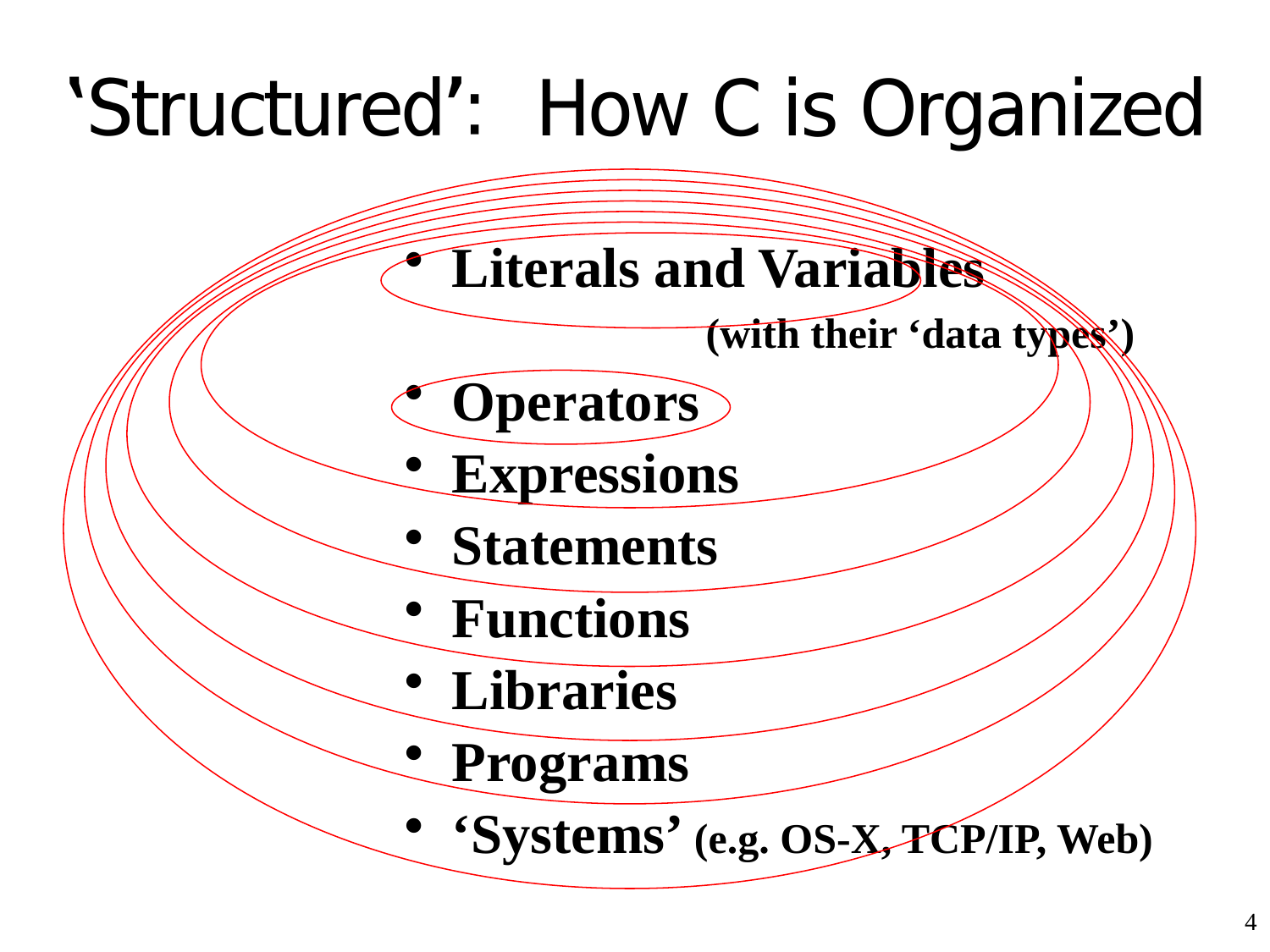

# ‘Structured’:  How C is Organized

Literals and Variables
		(with their ‘data types’)
Operators
Expressions
Statements
Functions
Libraries
Programs
‘Systems’ (e.g. OS-X, TCP/IP, Web)

4